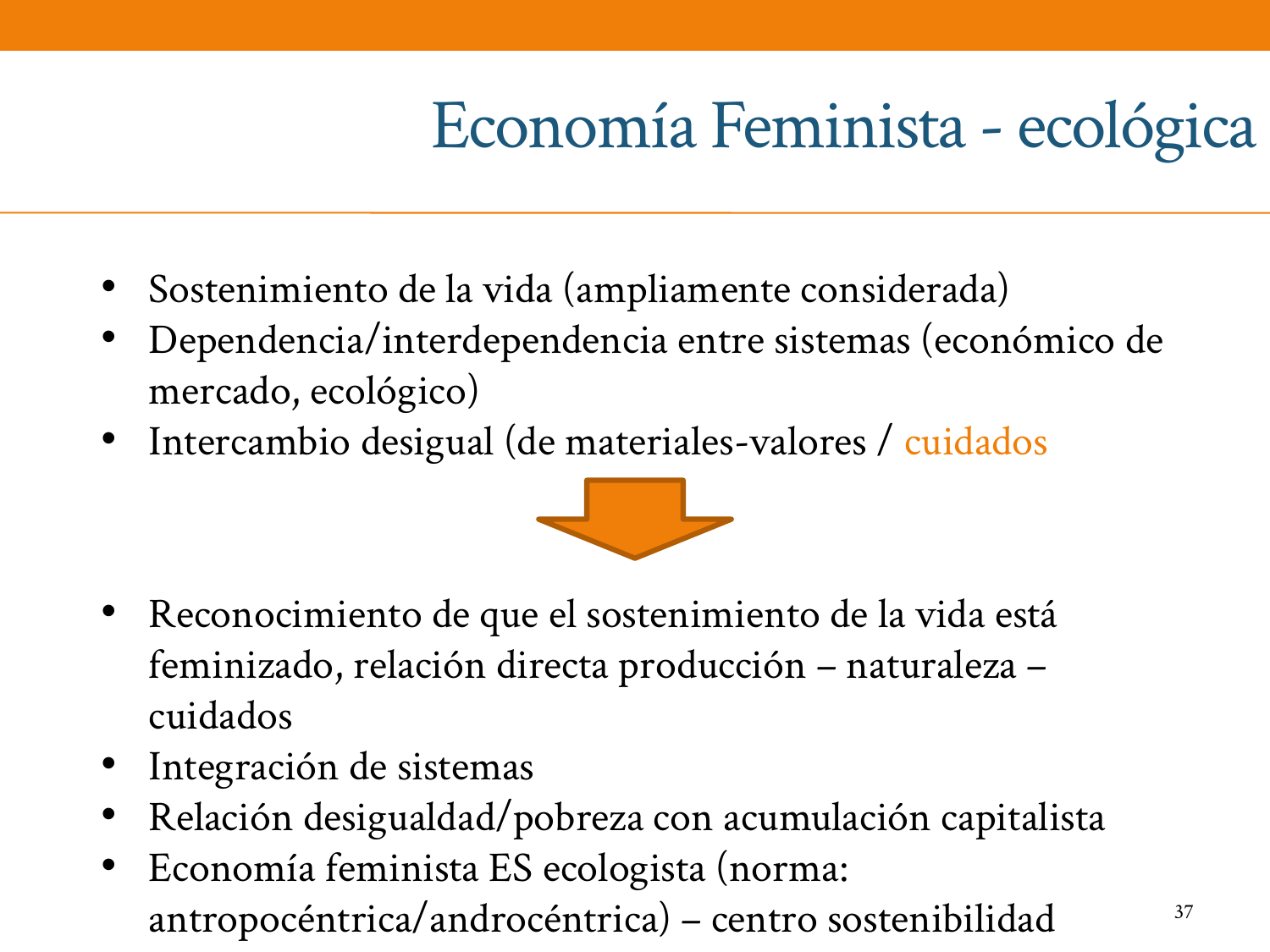

# Economía Feminista - ecológica
Sostenimiento de la vida (ampliamente considerada)
Dependencia/interdependencia entre sistemas (económico de mercado, ecológico)
Intercambio desigual (de materiales-valores / cuidados

Reconocimiento de que el sostenimiento de la vida está feminizado, relación directa producción – naturaleza – cuidados
Integración de sistemas
Relación desigualdad/pobreza con acumulación capitalista
Economía feminista ES ecologista (norma: antropocéntrica/androcéntrica) – centro sostenibilidad
37